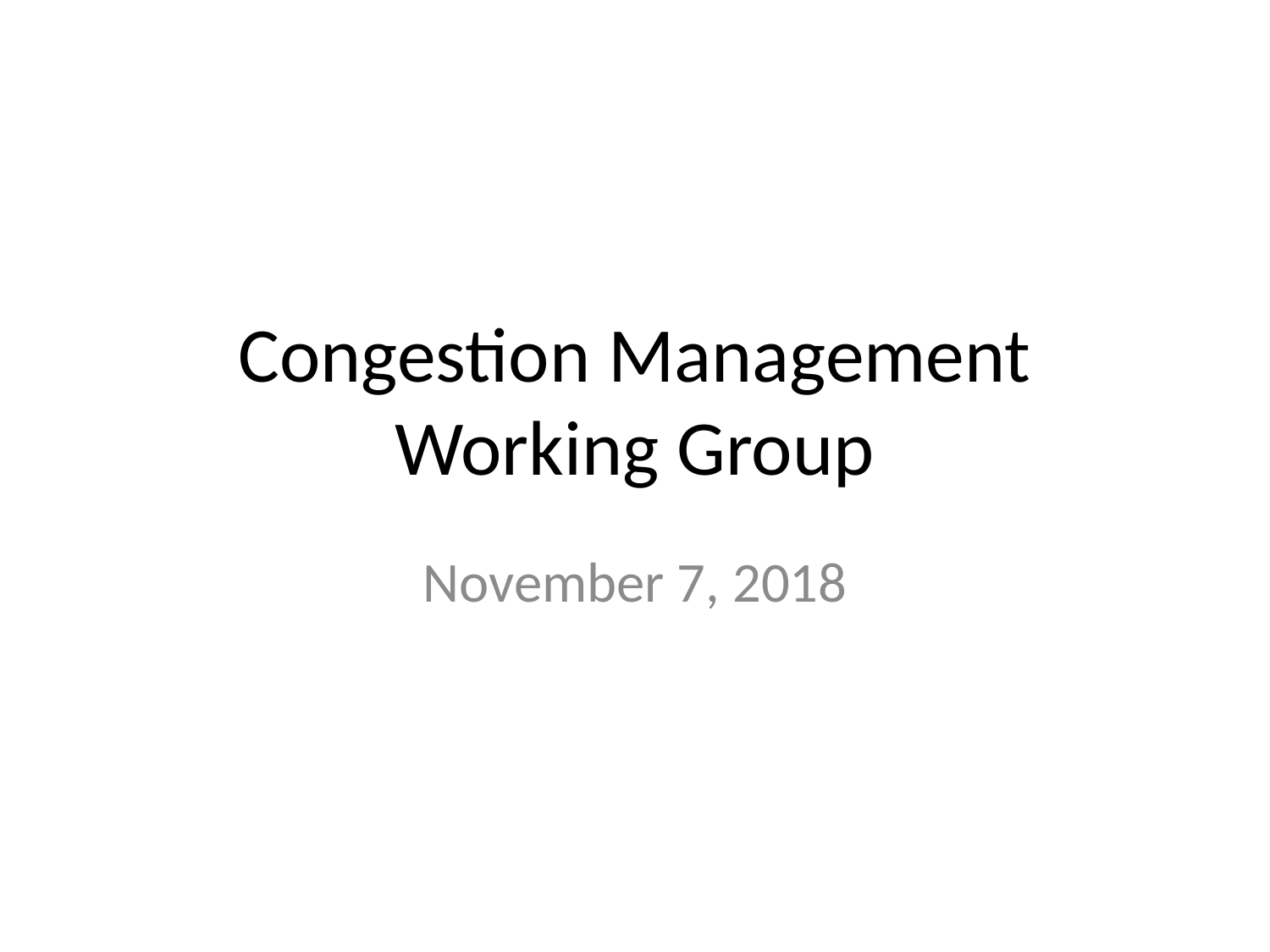

# Congestion Management Working Group
November 7, 2018